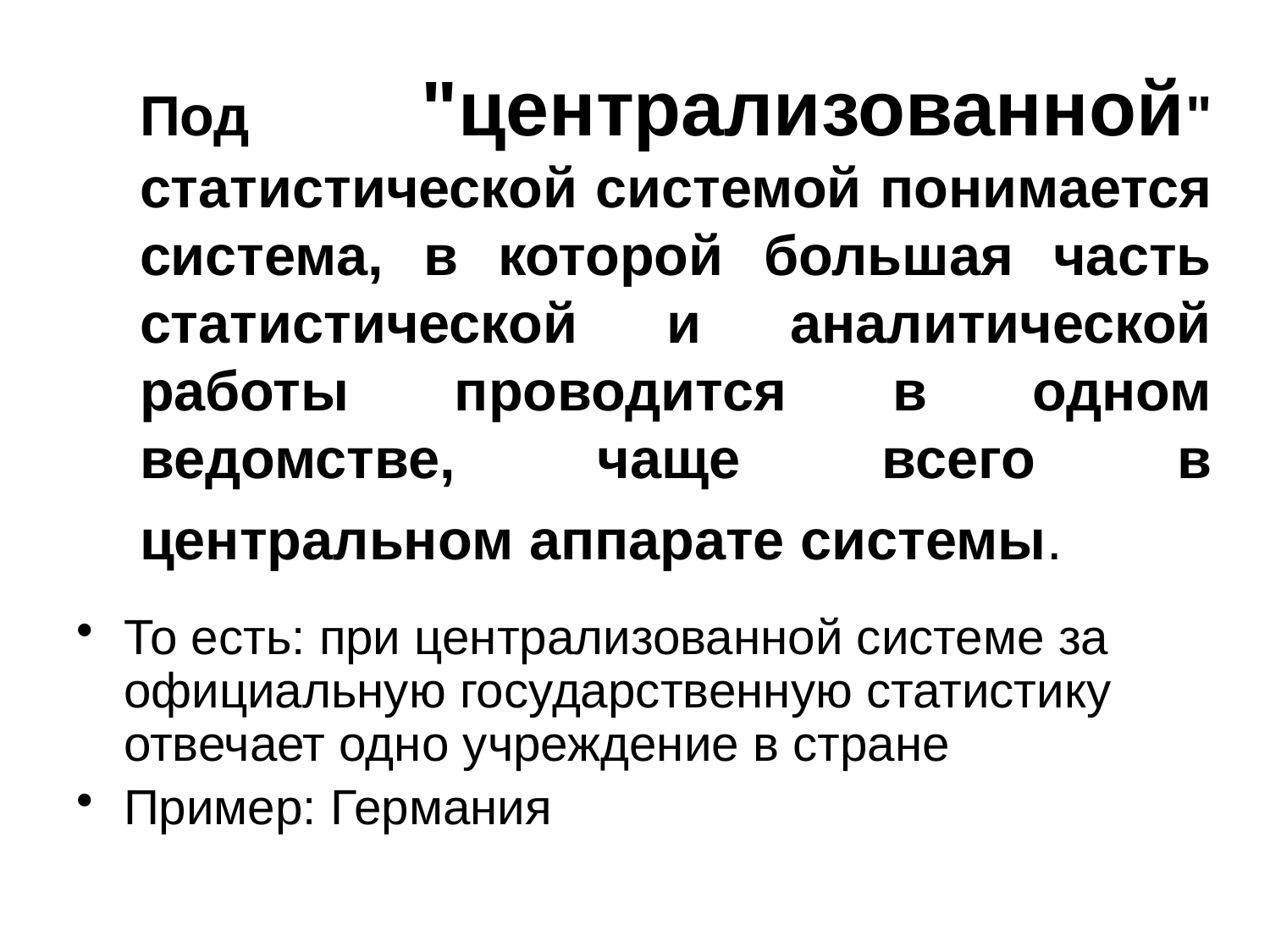

# Под "централизованной" статистической системой понимается система, в которой большая часть статистической и аналитической работы проводится в одном ведомстве, чаще всего в центральном аппарате системы.
То есть: при централизованной системе за официальную государственную статистику отвечает одно учреждение в стране
Пример: Германия